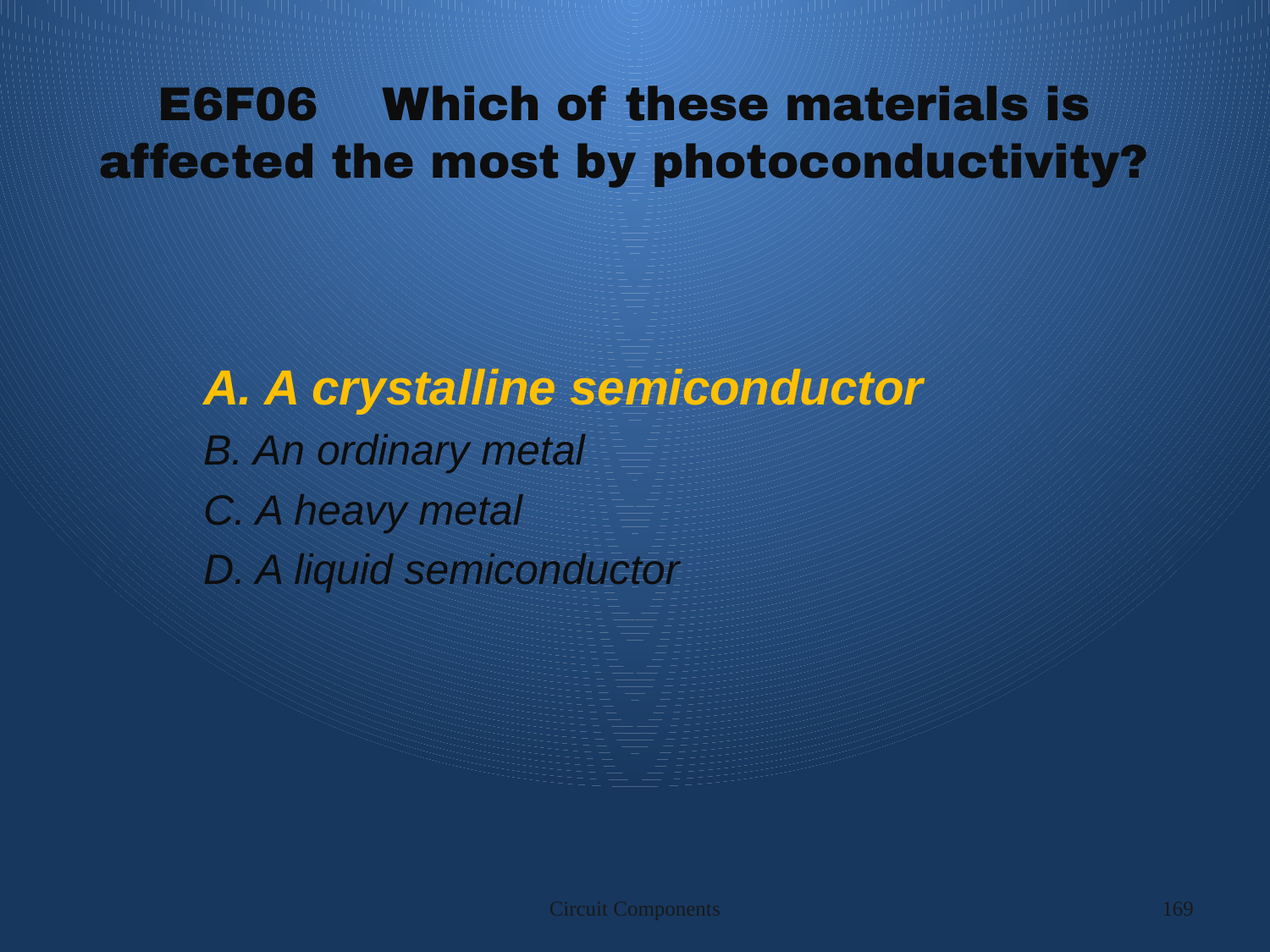

# E6F06    Which of these materials is affected the most by photoconductivity?
A. A crystalline semiconductor
B. An ordinary metal
C. A heavy metal
D. A liquid semiconductor
Circuit Components
169